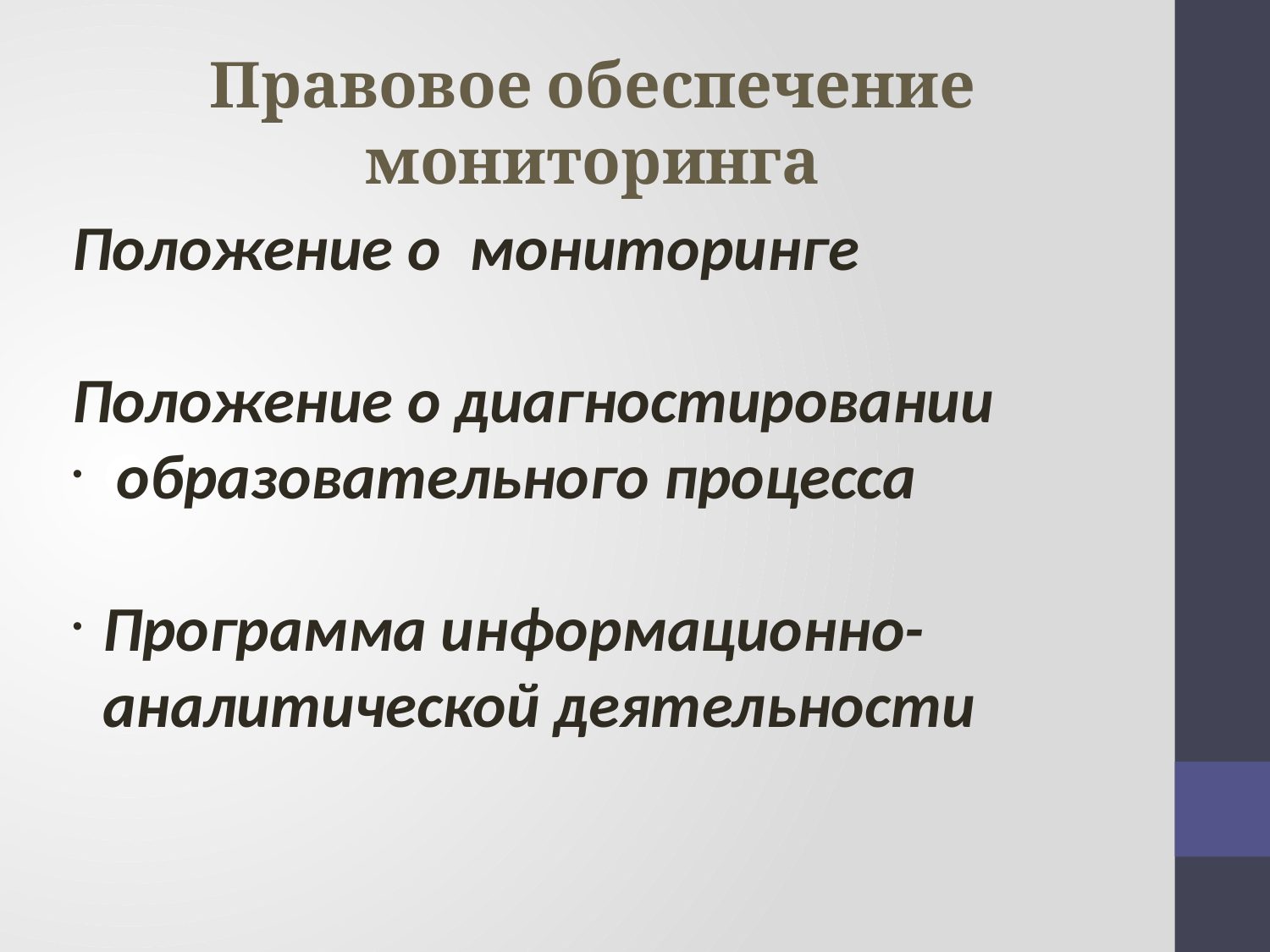

Правовое обеспечение мониторинга
Положение о  мониторинге

Положение о диагностировании
 образовательного процесса

Программа информационно-аналитической деятельности